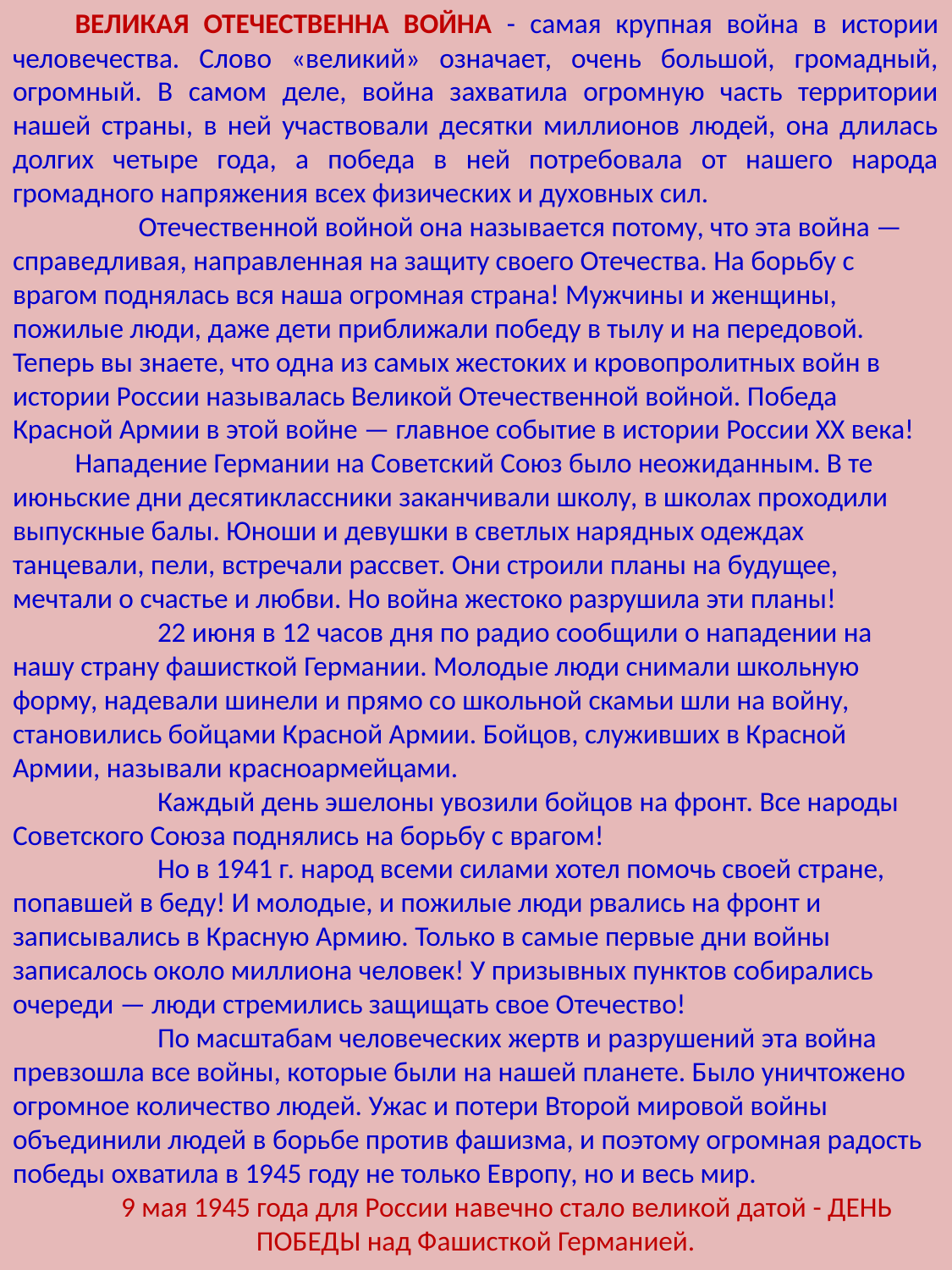

Великая Отечественная война.
ВЕЛИКАЯ ОТЕЧЕСТВЕННА ВОЙНА - самая крупная война в истории человечества. Слово «великий» означает, очень большой, громадный, огромный. В самом деле, война захватила огромную часть территории нашей страны, в ней участвовали десятки миллионов людей, она длилась долгих четыре года, а победа в ней потребовала от нашего народа громадного напряжения всех физических и духовных сил.
          Отечественной войной она называется потому, что эта война — справедливая, направленная на защиту своего Отечества. На борьбу с врагом поднялась вся наша огромная страна! Мужчины и женщины, пожилые люди, даже дети приближали победу в тылу и на передовой. Теперь вы знаете, что одна из самых жестоких и кровопролитных войн в истории России называлась Великой Отечественной войной. Победа Красной Армии в этой войне — главное событие в истории России XX века!
Нападение Германии на Советский Союз было неожиданным. В те июньские дни десятиклассники заканчивали школу, в школах проходили выпускные балы. Юноши и девушки в светлых нарядных одеждах танцевали, пели, встречали рассвет. Они строили планы на будущее, мечтали о счастье и любви. Но война жестоко разрушила эти планы!
             22 июня в 12 часов дня по радио сообщили о нападении на нашу страну фашисткой Германии. Молодые люди снимали школьную форму, надевали шинели и прямо со школьной скамьи шли на войну, становились бойцами Красной Армии. Бойцов, служивших в Красной Армии, называли красноармейцами.
             Каждый день эшелоны увозили бойцов на фронт. Все народы Советского Союза поднялись на борьбу с врагом!
             Но в 1941 г. народ всеми силами хотел помочь своей стране, попавшей в беду! И молодые, и пожилые люди рвались на фронт и записывались в Красную Армию. Только в самые первые дни войны записалось около миллиона человек! У призывных пунктов собирались очереди — люди стремились защищать свое Отечество!
             По масштабам человеческих жертв и разрушений эта война превзошла все войны, которые были на нашей планете. Было уничтожено огромное количество людей. Ужас и потери Второй мировой войны объединили людей в борьбе против фашизма, и поэтому огромная радость победы охватила в 1945 году не только Европу, но и весь мир.
9 мая 1945 года для России навечно стало великой датой - ДЕНЬ ПОБЕДЫ над Фашисткой Германией.